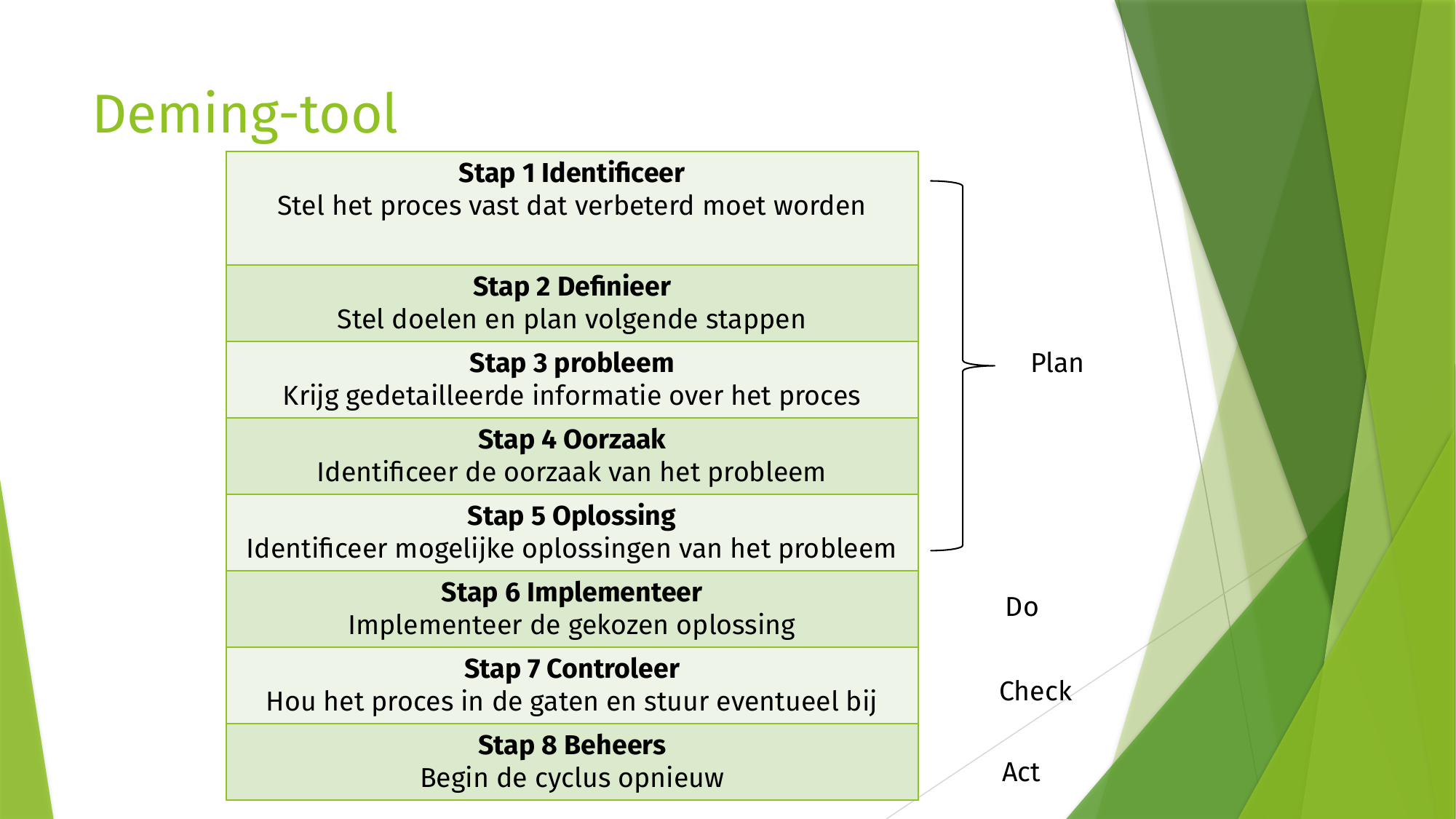

# Deming-tool
| Stap 1 Identificeer Stel het proces vast dat verbeterd moet worden |
| --- |
| Stap 2 Definieer Stel doelen en plan volgende stappen |
| Stap 3 probleem Krijg gedetailleerde informatie over het proces |
| Stap 4 Oorzaak Identificeer de oorzaak van het probleem |
| Stap 5 Oplossing Identificeer mogelijke oplossingen van het probleem |
| Stap 6 Implementeer Implementeer de gekozen oplossing |
| Stap 7 Controleer Hou het proces in de gaten en stuur eventueel bij |
| Stap 8 Beheers Begin de cyclus opnieuw |

Plan
Do
Check
Act